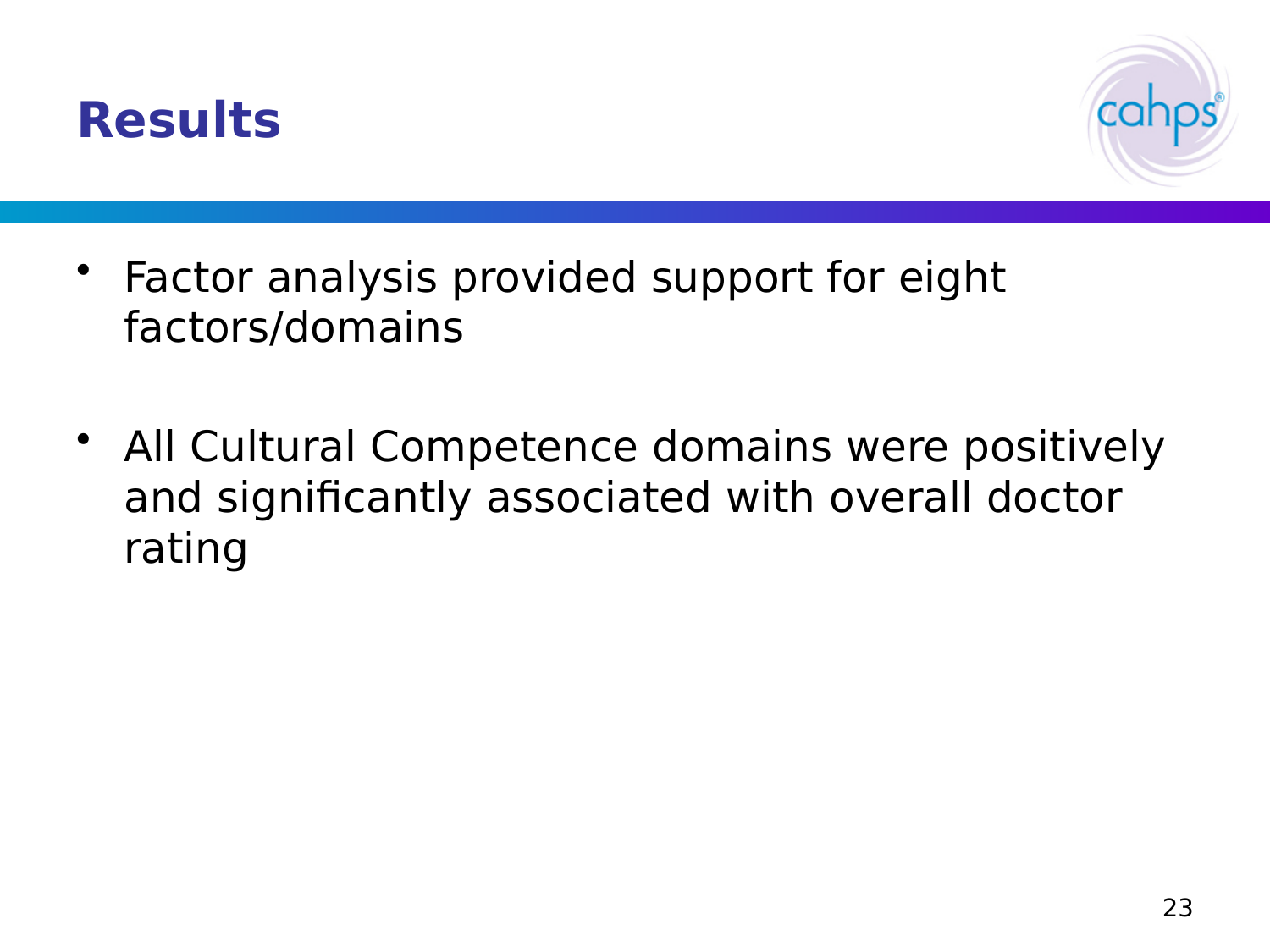

# Results
Factor analysis provided support for eight factors/domains

All Cultural Competence domains were positively and significantly associated with overall doctor rating

23